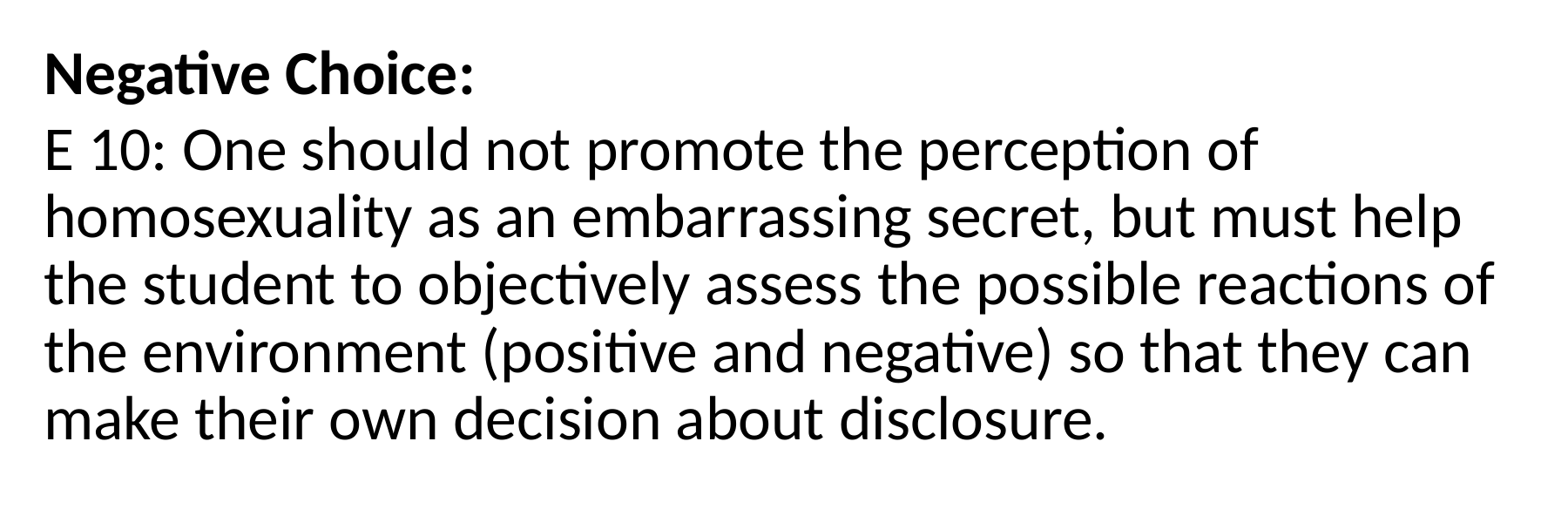

Negative Choice:
E 10: One should not promote the perception of homosexuality as an embarrassing secret, but must help the student to objectively assess the possible reactions of the environment (positive and negative) so that they can make their own decision about disclosure.